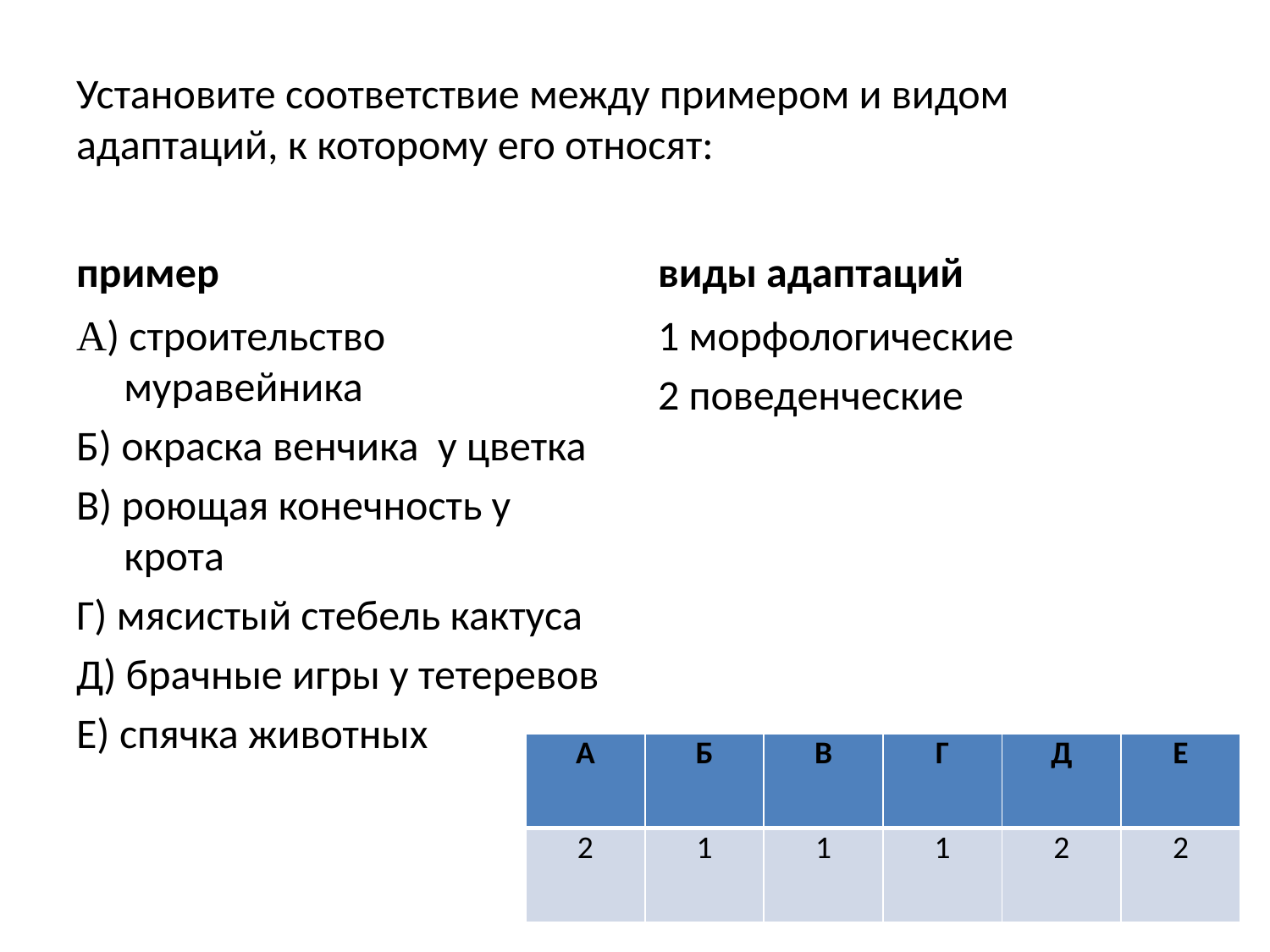

# Установите соответствие между примером и видом адаптаций, к которому его относят:
пример
виды адаптаций
А) строительство муравейника
Б) окраска венчика  у цветка
В) роющая конечность у крота
Г) мясистый стебель кактуса
Д) брачные игры у тетеревов
Е) спячка животных
1 морфологические
2 поведенческие
| А | Б | В | Г | Д | Е |
| --- | --- | --- | --- | --- | --- |
| 2 | 1 | 1 | 1 | 2 | 2 |